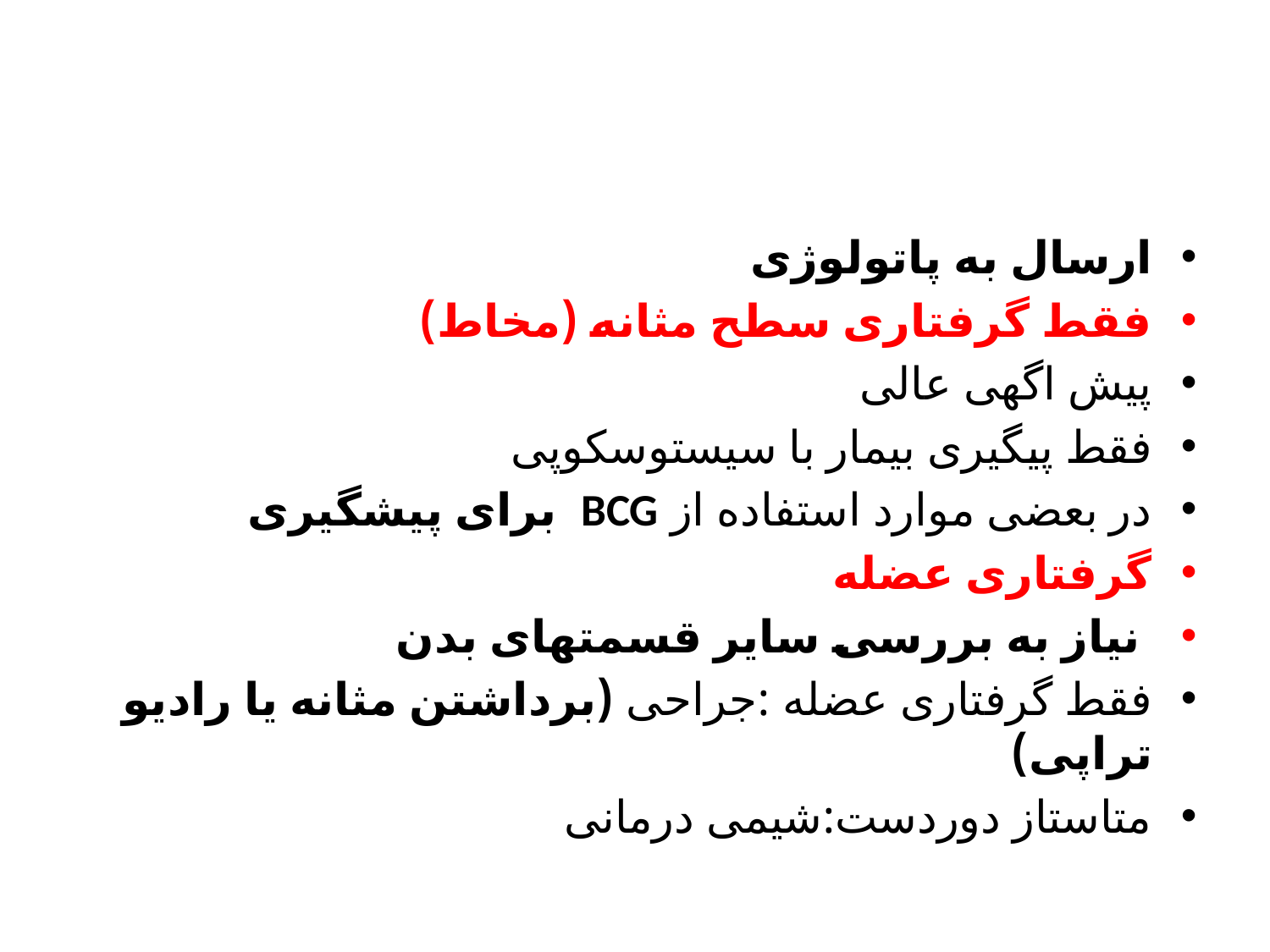

#
ارسال به پاتولوژی
فقط گرفتاری سطح مثانه (مخاط)
پیش اگهی عالی
فقط پیگیری بیمار با سیستوسکوپی
در بعضی موارد استفاده از BCG  برای پیشگیری
گرفتاری عضله
 نیاز به بررسی سایر قسمتهای بدن
فقط گرفتاری عضله :جراحی (برداشتن مثانه یا رادیو تراپی)
متاستاز دوردست:شیمی درمانی